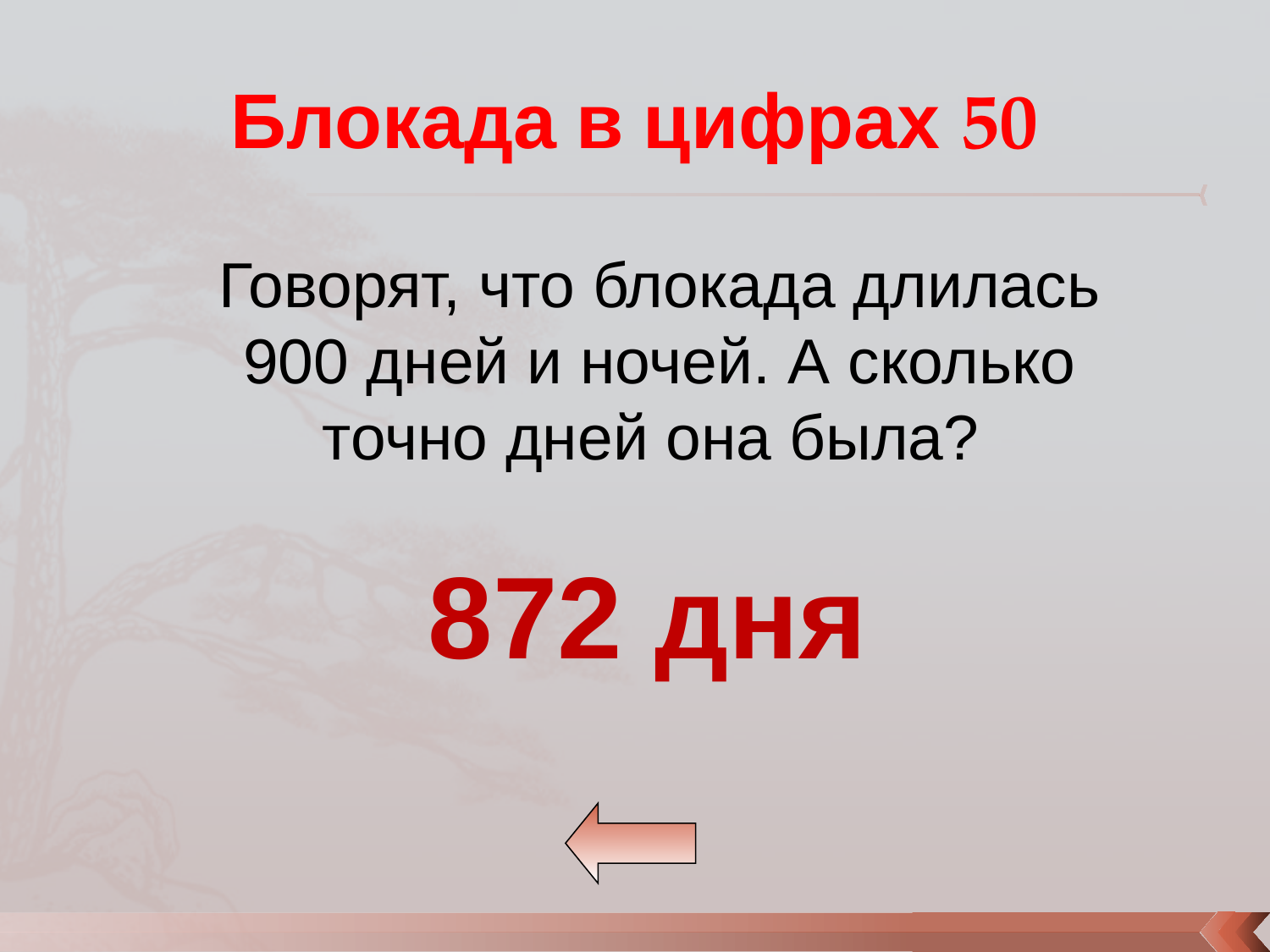

# Блокада в цифрах 50

Говорят, что блокада длилась 900 дней и ночей. А сколько точно дней она была?
872 дня